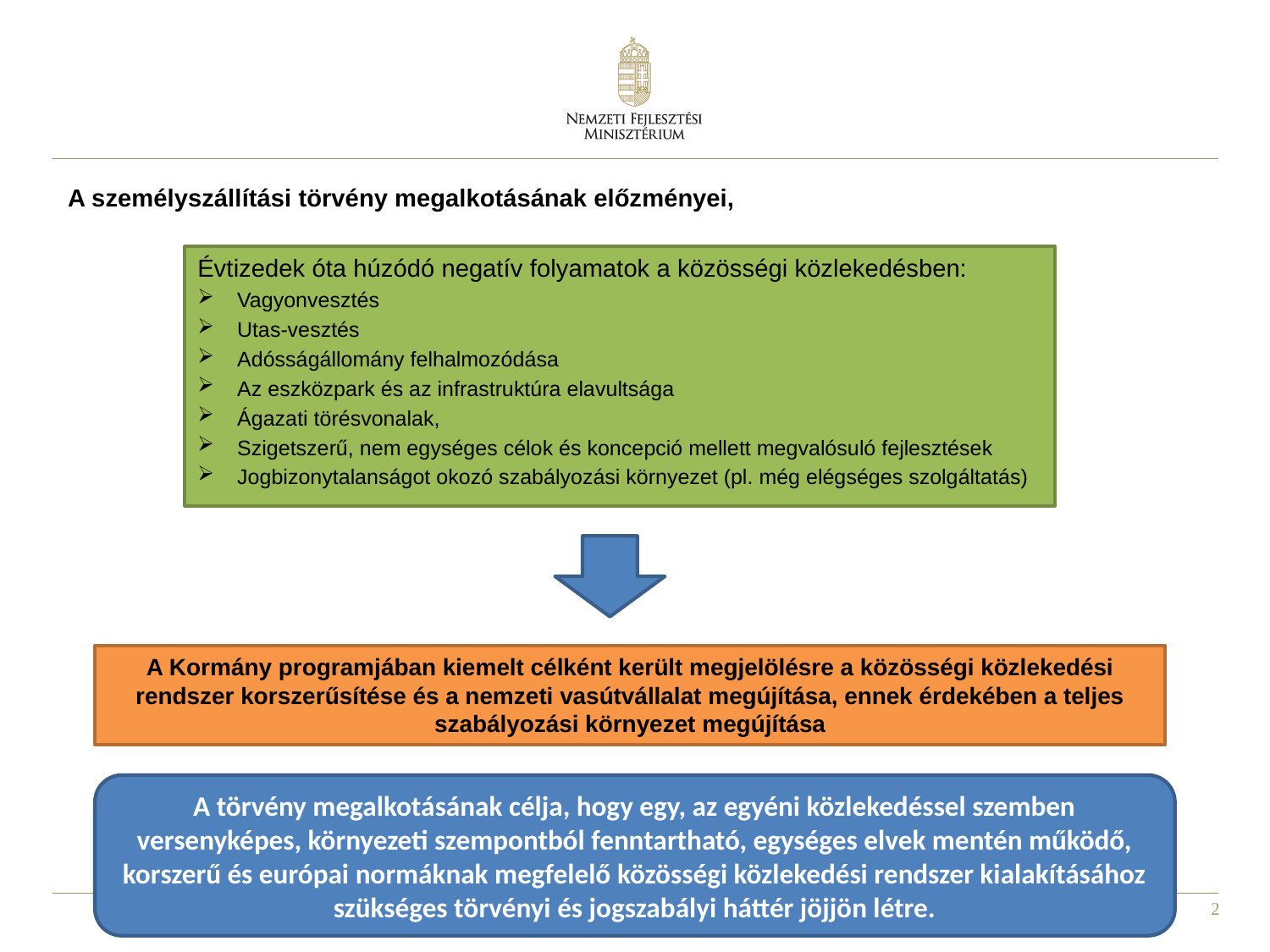

A személyszállítási törvény megalkotásának előzményei,
Évtizedek óta húzódó negatív folyamatok a közösségi közlekedésben:
Vagyonvesztés
Utas-vesztés
Adósságállomány felhalmozódása
Az eszközpark és az infrastruktúra elavultsága
Ágazati törésvonalak,
Szigetszerű, nem egységes célok és koncepció mellett megvalósuló fejlesztések
Jogbizonytalanságot okozó szabályozási környezet (pl. még elégséges szolgáltatás)

A Kormány programjában kiemelt célként került megjelölésre a közösségi közlekedési rendszer korszerűsítése és a nemzeti vasútvállalat megújítása, ennek érdekében a teljes szabályozási környezet megújítása

A törvény megalkotásának célja, hogy egy, az egyéni közlekedéssel szemben versenyképes, környezeti szempontból fenntartható, egységes elvek mentén működő, korszerű és európai normáknak megfelelő közösségi közlekedési rendszer kialakításához szükséges törvényi és jogszabályi háttér jöjjön létre.